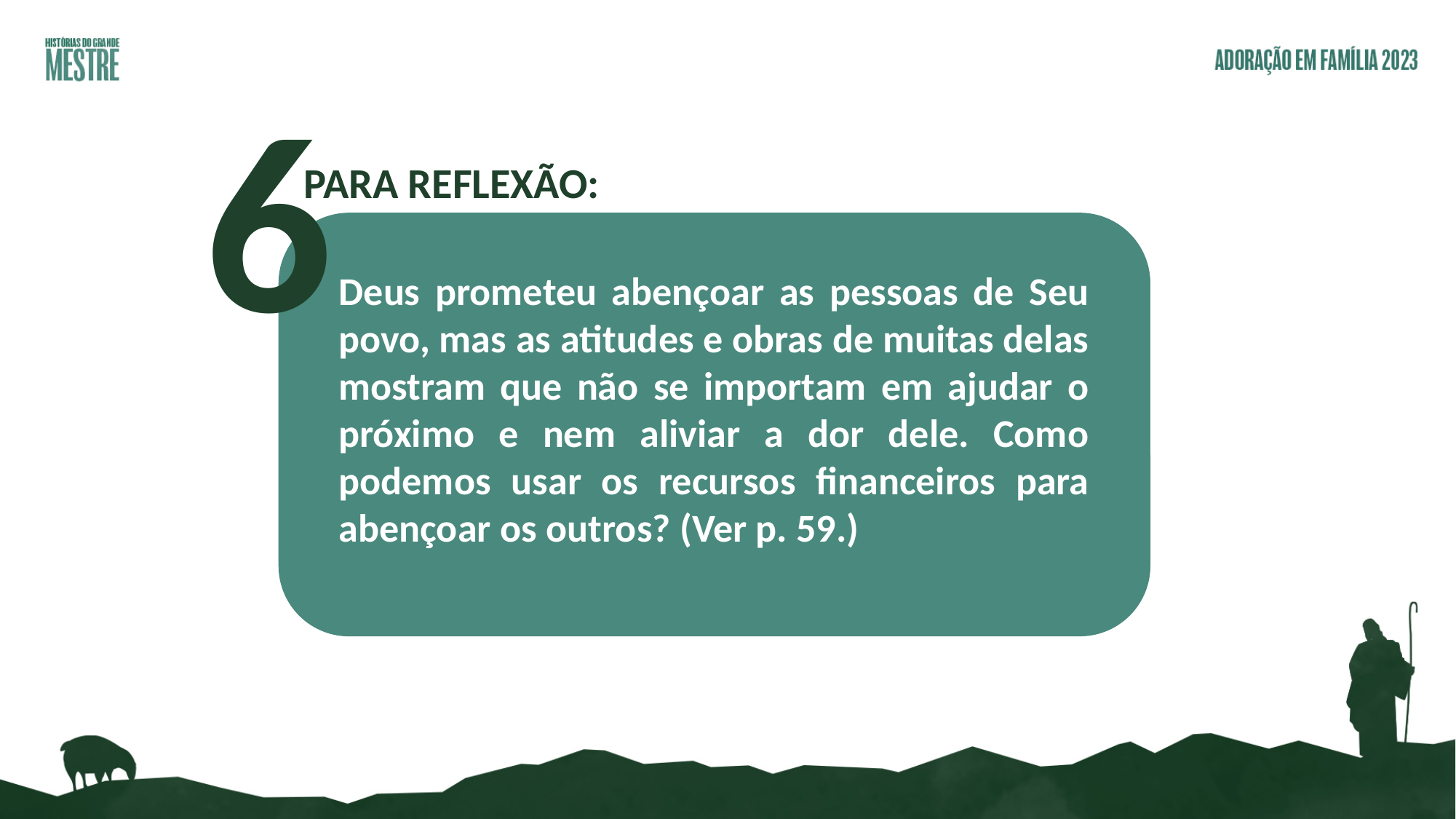

6
PARA REFLEXÃO:

Deus prometeu abençoar as pessoas de Seu povo, mas as atitudes e obras de muitas delas mostram que não se importam em ajudar o próximo e nem aliviar a dor dele. Como podemos usar os recursos financeiros para abençoar os outros? (Ver p. 59.)